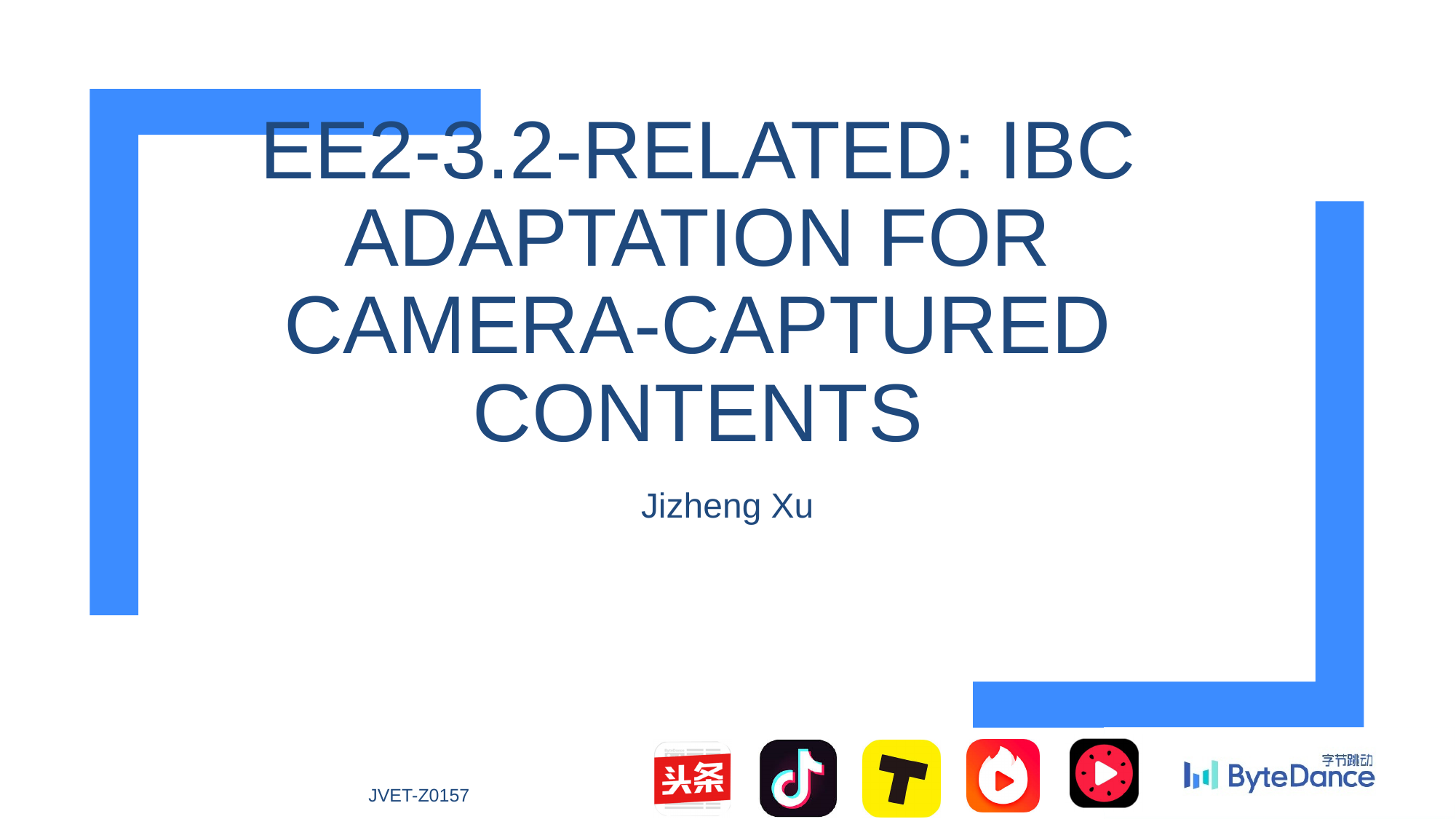

# EE2-3.2-related: IBC Adaptation for Camera-Captured Contents
Jizheng Xu
JVET-Z0157